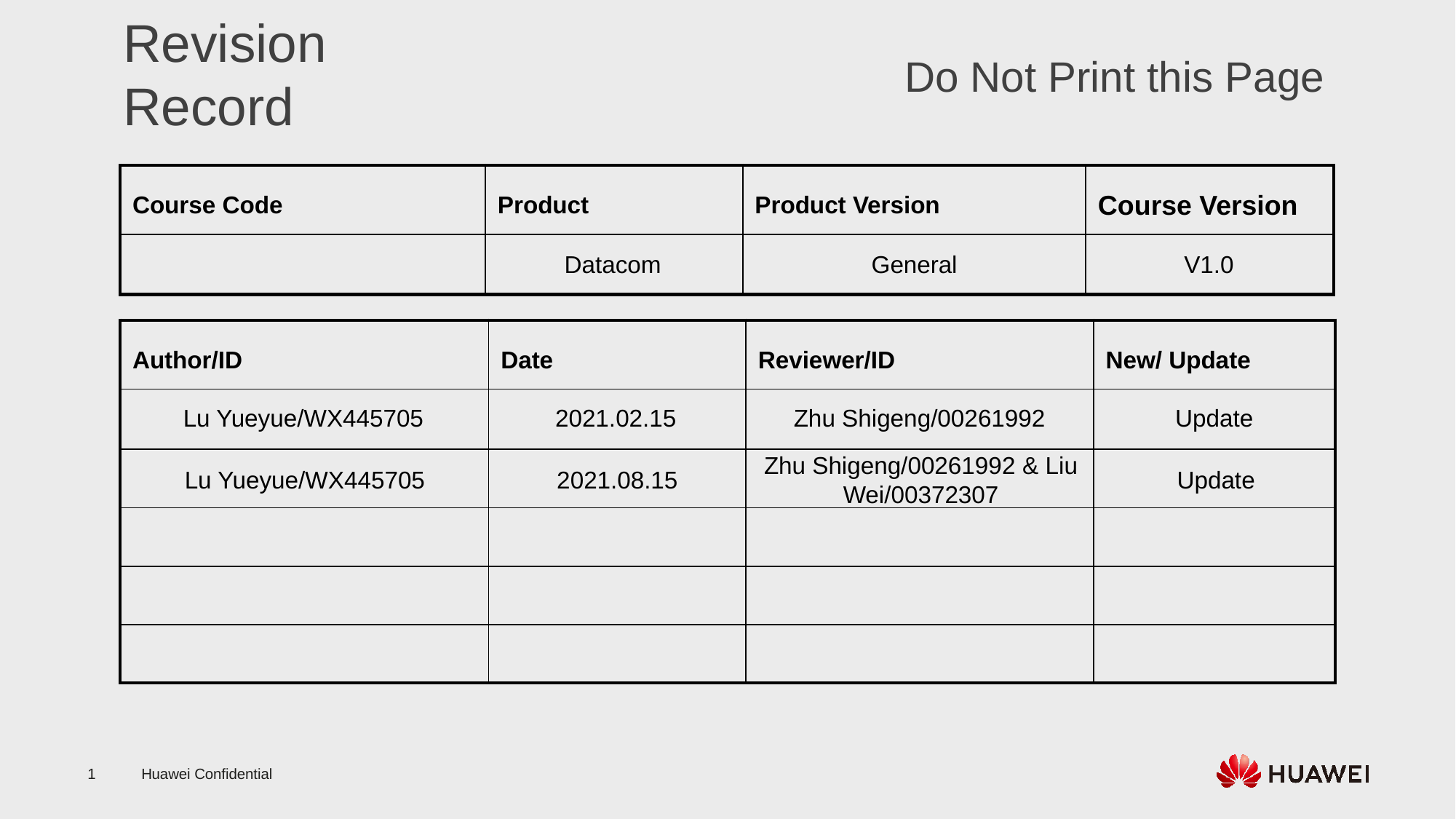

Datacom
General
V1.0
Lu Yueyue/WX445705
2021.02.15
Zhu Shigeng/00261992
Update
Lu Yueyue/WX445705
2021.08.15
Zhu Shigeng/00261992 & Liu Wei/00372307
Update